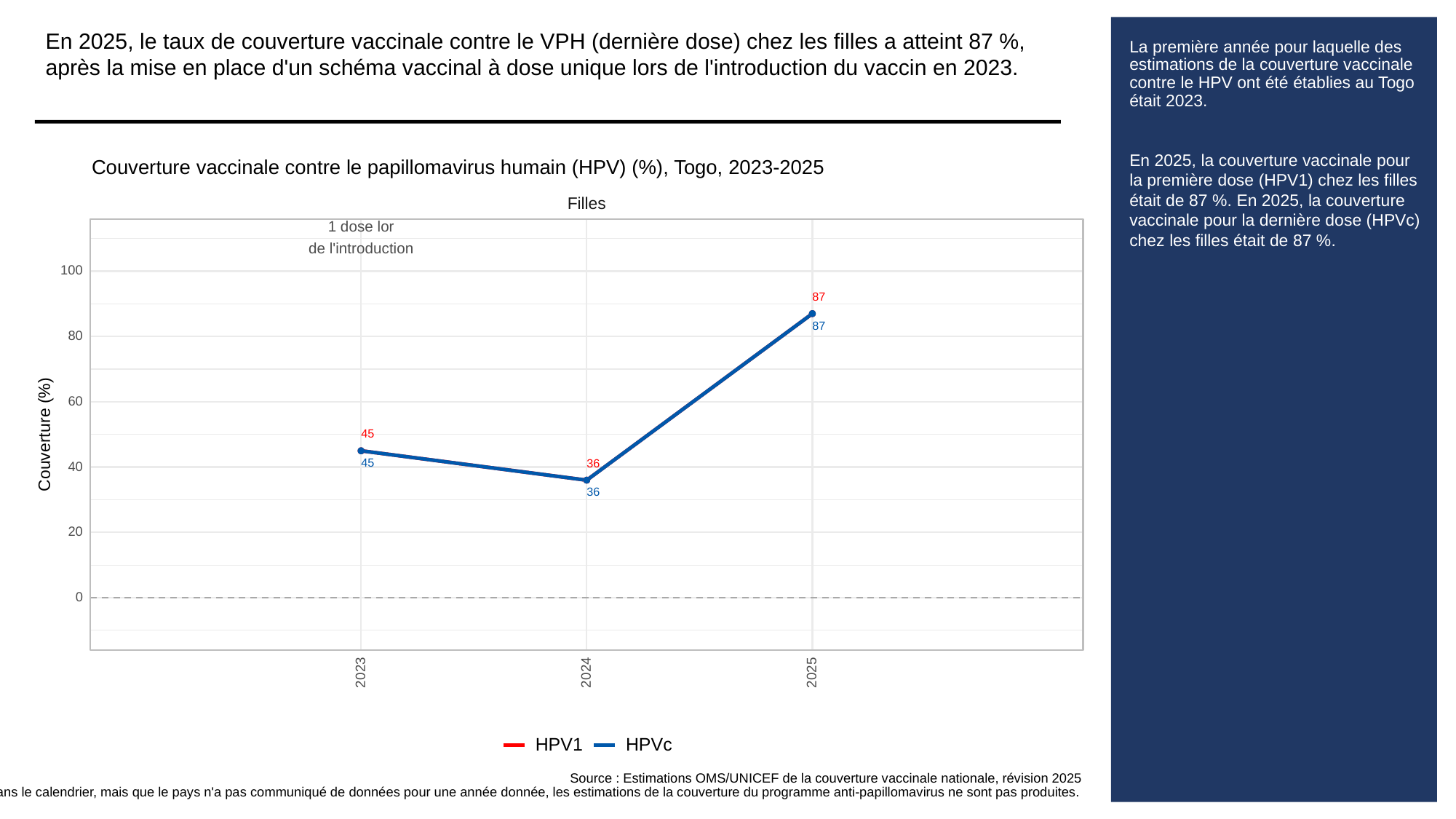

En 2025, le taux de couverture vaccinale contre le VPH (dernière dose) chez les filles a atteint 87 %, après la mise en place d'un schéma vaccinal à dose unique lors de l'introduction du vaccin en 2023.
# La première année pour laquelle des estimations de la couverture vaccinale contre le HPV ont été établies au Togo était 2023.

En 2025, la couverture vaccinale pour la première dose (HPV1) chez les filles était de 87 %. En 2025, la couverture vaccinale pour la dernière dose (HPVc) chez les filles était de 87 %.

Couverture vaccinale contre le papillomavirus humain (HPV) (%), Togo, 2023-2025
Filles

1 dose lor

de l'introduction
100

87

87
80

60

Couverture (%)
45

45
36
40

36

20

0

2023
2024
2025
HPVc
HPV1

Source : Estimations OMS/UNICEF de la couverture vaccinale nationale, révision 2025
Pour certains pays, si le vaccin anti-papillomavirus figure dans le calendrier, mais que le pays n'a pas communiqué de données pour une année donnée, les estimations de la couverture du programme anti-papillomavirus ne sont pas produites.